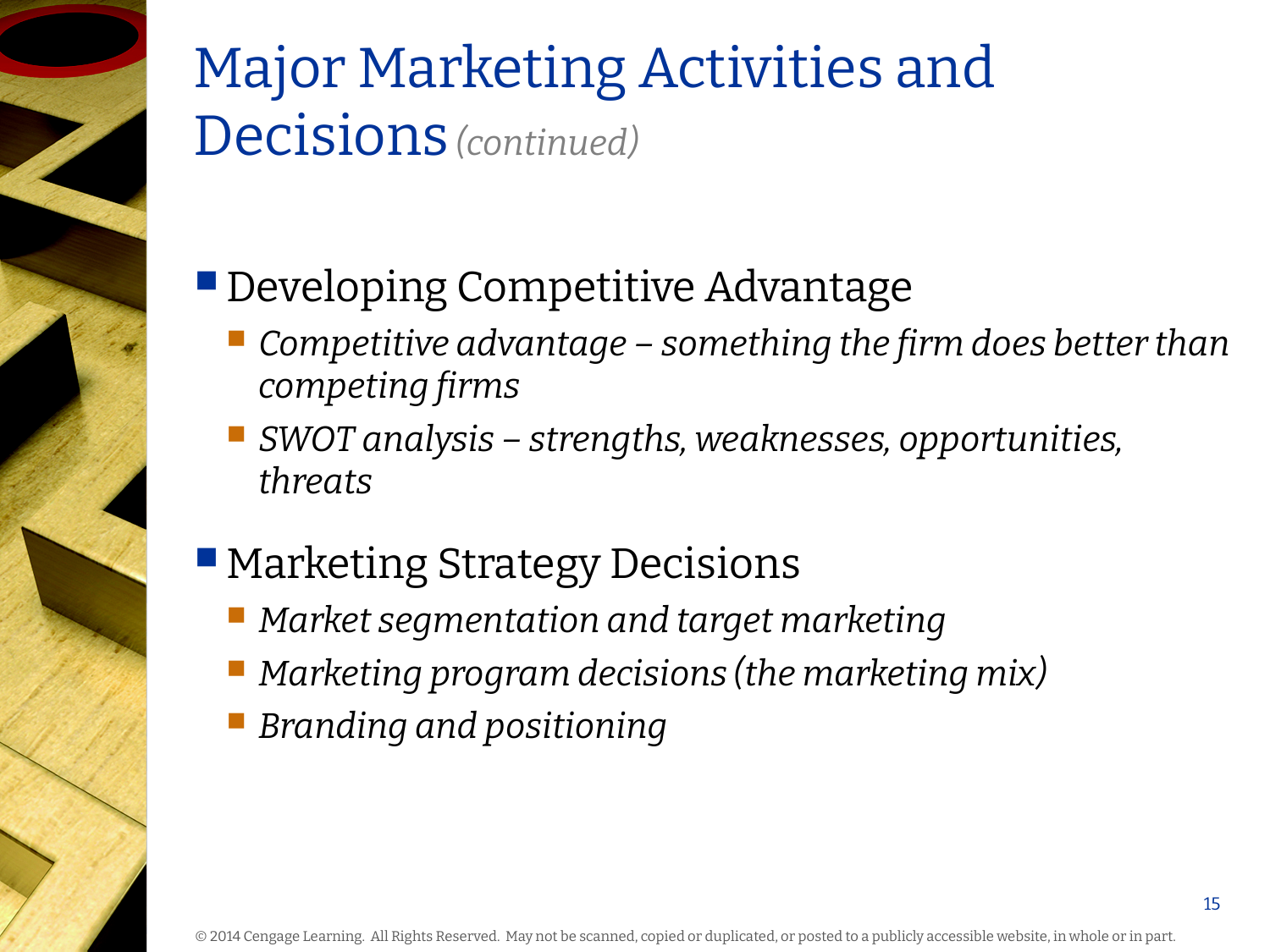

# Major Marketing Activities and Decisions (continued)

Developing Competitive Advantage
Competitive advantage – something the firm does better than competing firms
SWOT analysis – strengths, weaknesses, opportunities, threats
Marketing Strategy Decisions
Market segmentation and target marketing
Marketing program decisions (the marketing mix)
Branding and positioning
15